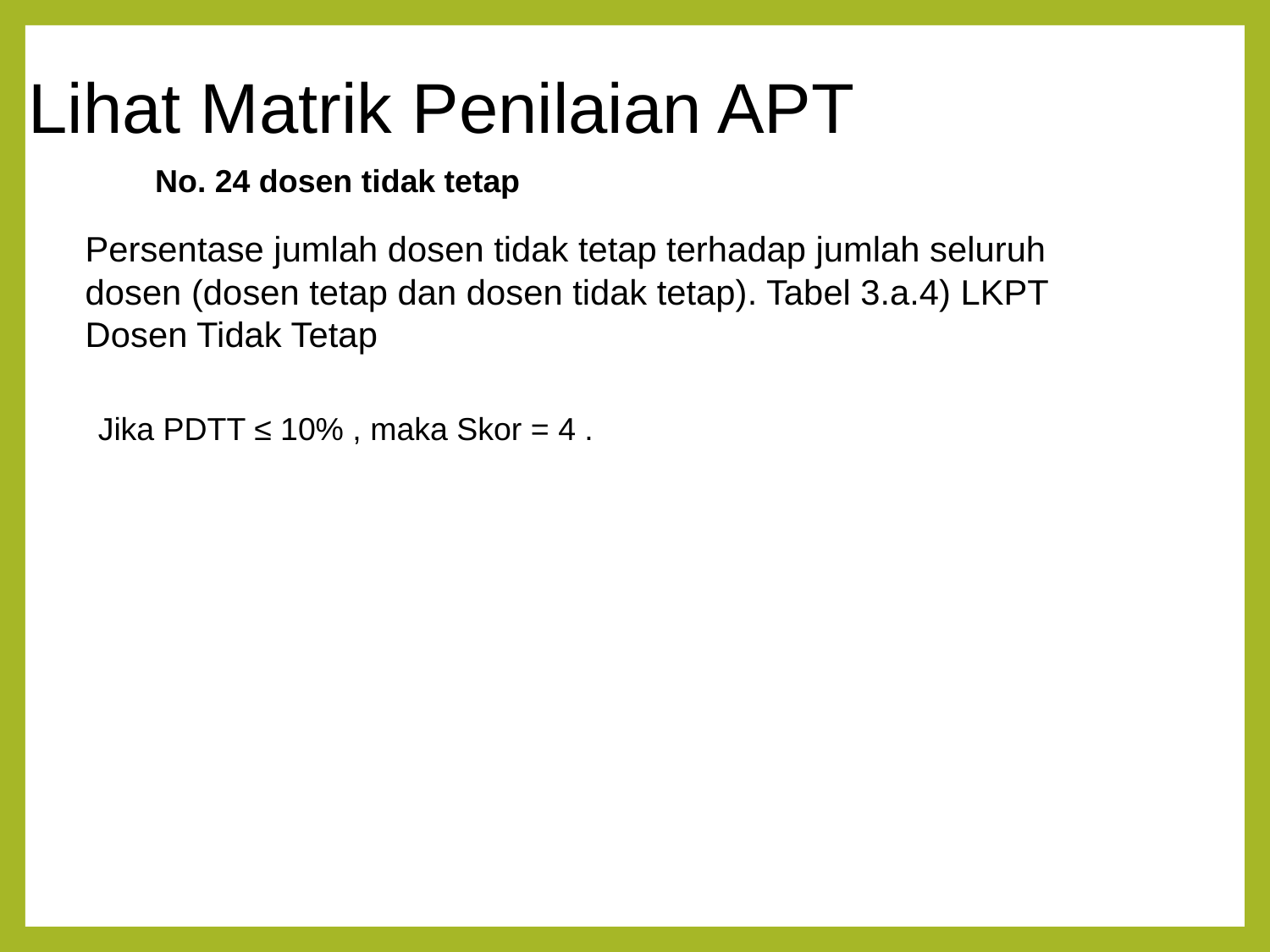

Lihat Matrik Penilaian APT
No. 24 dosen tidak tetap
Persentase jumlah dosen tidak tetap terhadap jumlah seluruh dosen (dosen tetap dan dosen tidak tetap). Tabel 3.a.4) LKPT Dosen Tidak Tetap
Jika PDTT ≤ 10% , maka Skor = 4 .